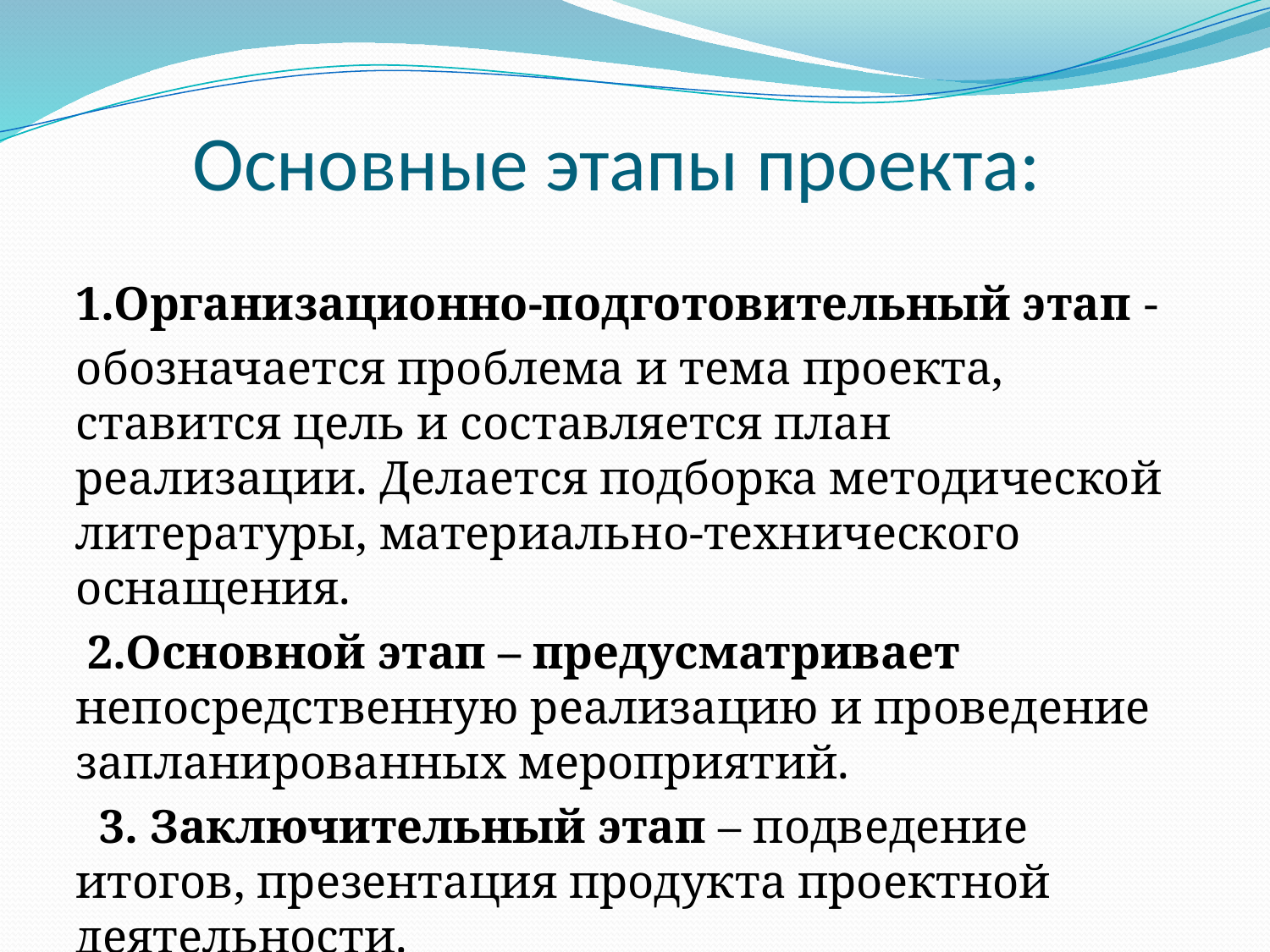

# Основные этапы проекта:
1.Организационно-подготовительный этап -
обозначается проблема и тема проекта, ставится цель и составляется план реализации. Делается подборка методической литературы, материально-технического оснащения.
 2.Основной этап – предусматривает непосредственную реализацию и проведение запланированных мероприятий.
  3. Заключительный этап – подведение итогов, презентация продукта проектной деятельности.